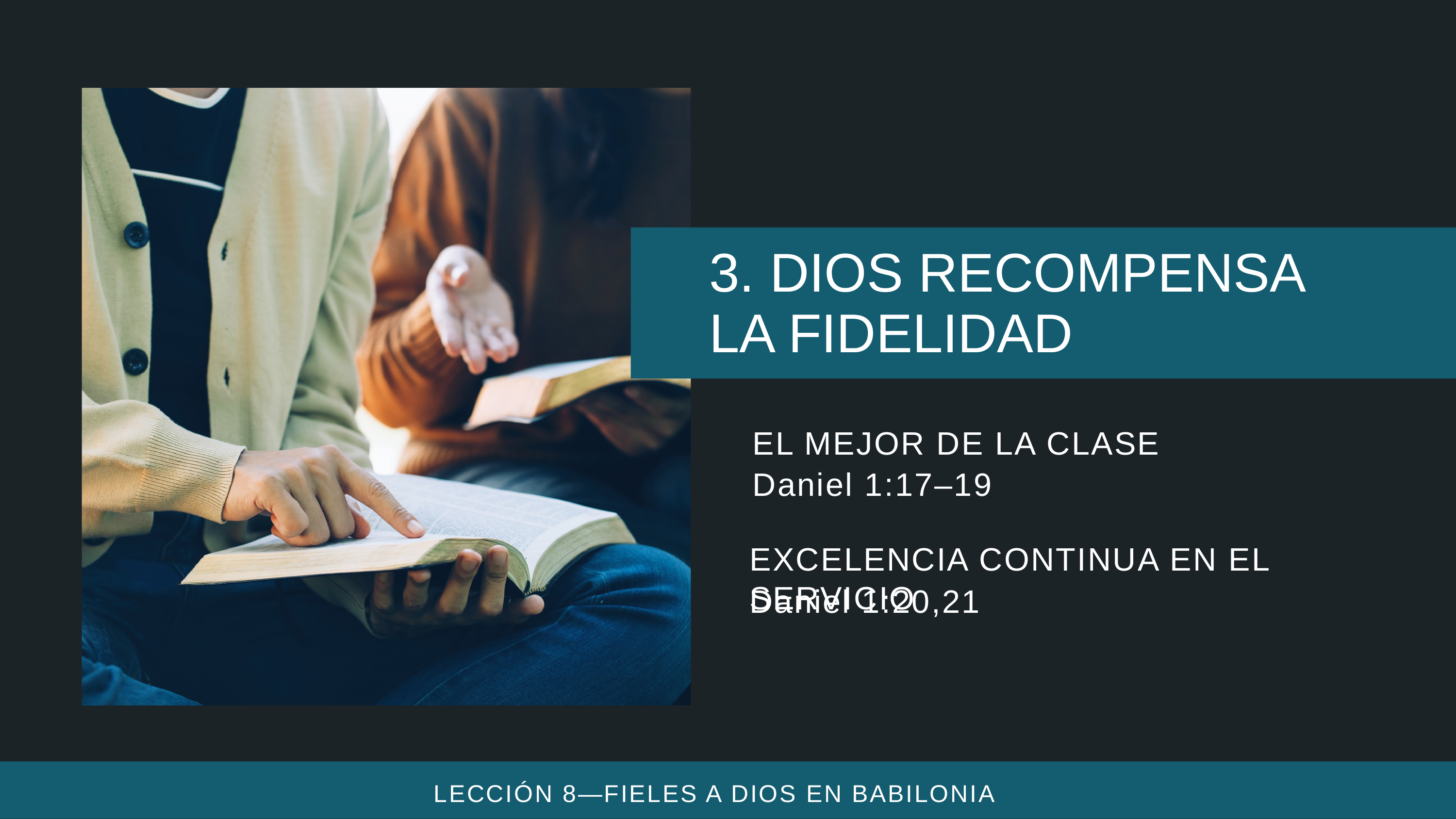

EL MEJOR DE LA CLASE
Daniel 1:17–19
EXCELENCIA CONTINUA EN EL SERVICIO
Daniel 1:20,21